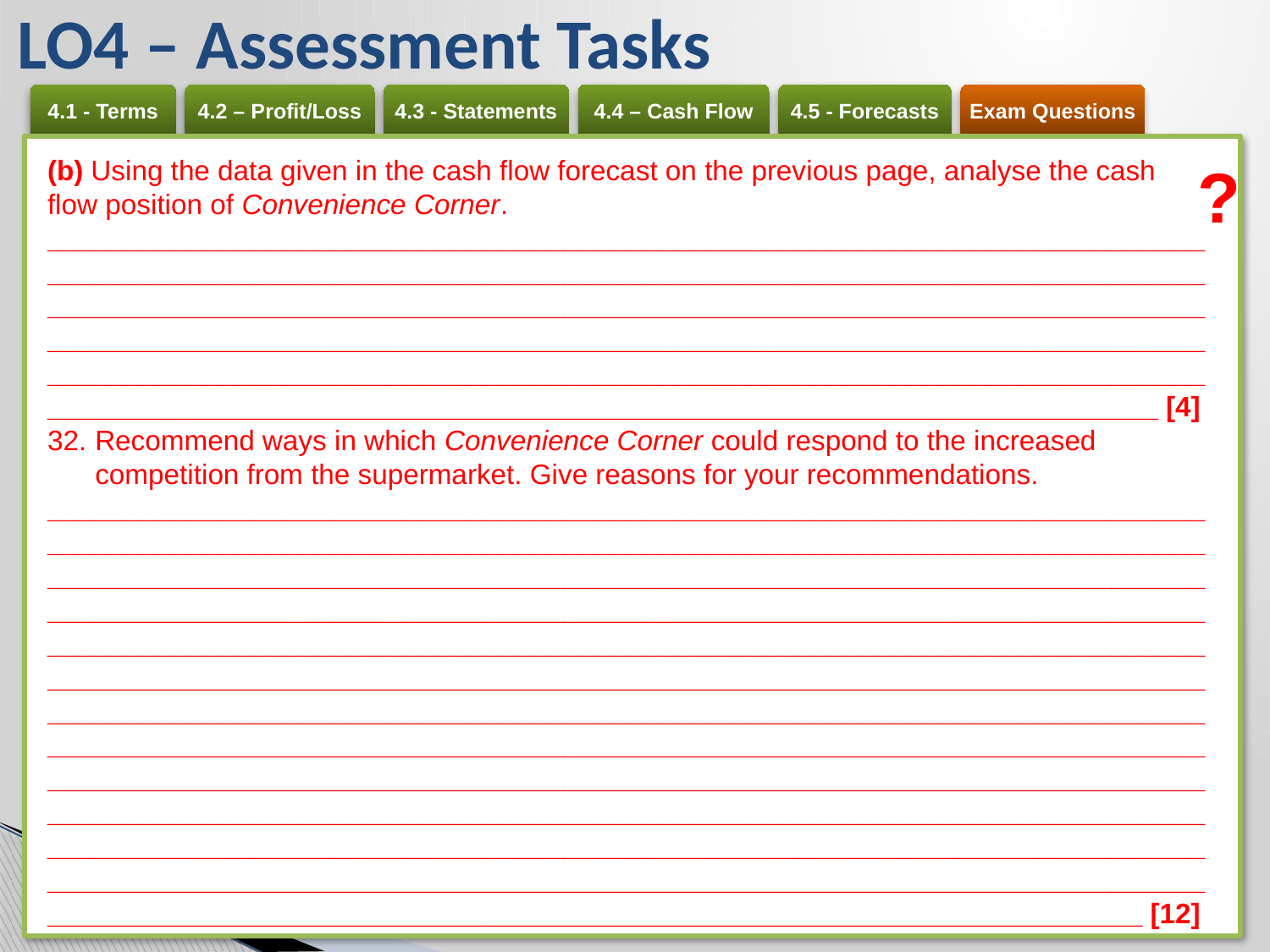

LO4 – Assessment Tasks
(b) Using the data given in the cash flow forecast on the previous page, analyse the cash flow position of Convenience Corner.
_________________________________________________________________________________________________________________________________________________________________________________________________________________________________________________________________________________________________________________________________________________________________________________________________________________________________________________________ [4]
Recommend ways in which Convenience Corner could respond to the increased competition from the supermarket. Give reasons for your recommendations.
______________________________________________________________________________________________________________________________________________________________________________________________________________________________________________________________________________________________________________________________________________________________________________________________________________________________________________________________________________________________________________________________________________________________________________________________________________________________________________________________________________________________________________________________________________________________________________________________________________________________________________________________________________________________________________________________________________________________________________________________ [12]
?